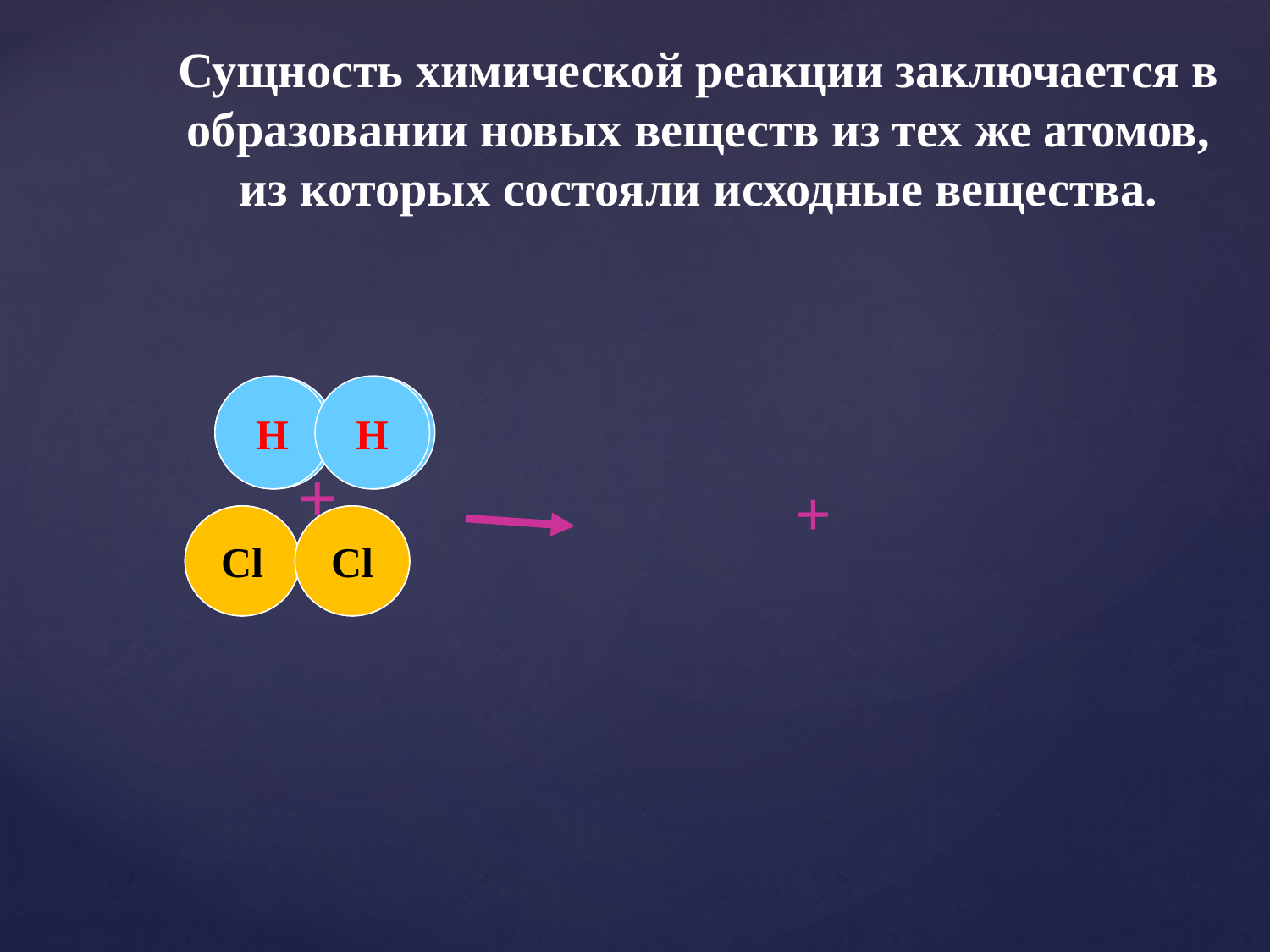

Сущность химической реакции заключается в образовании новых веществ из тех же атомов, из которых состояли исходные вещества.
Н
H
H
Н
+
+
Cl
Cl
Cl
Cl